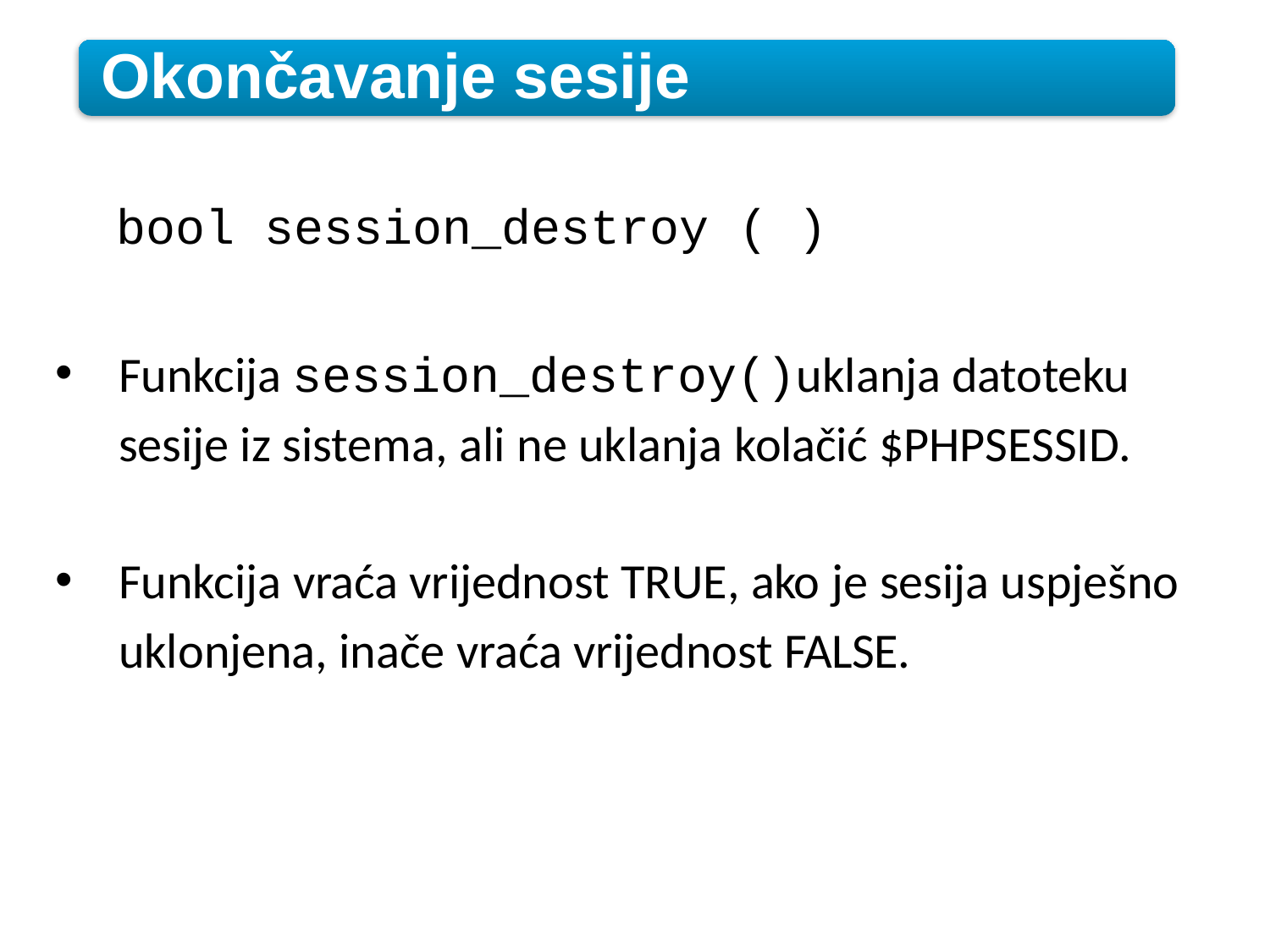

Okončavanje sesije
bool session_destroy ( )
Funkcija session_destroy()uklanja datoteku sesije iz sistema, ali ne uklanja kolačić $PHPSESSID.

Funkcija vraća vrijednost TRUE, ako je sesija uspješno uklonjena, inače vraća vrijednost FALSE.